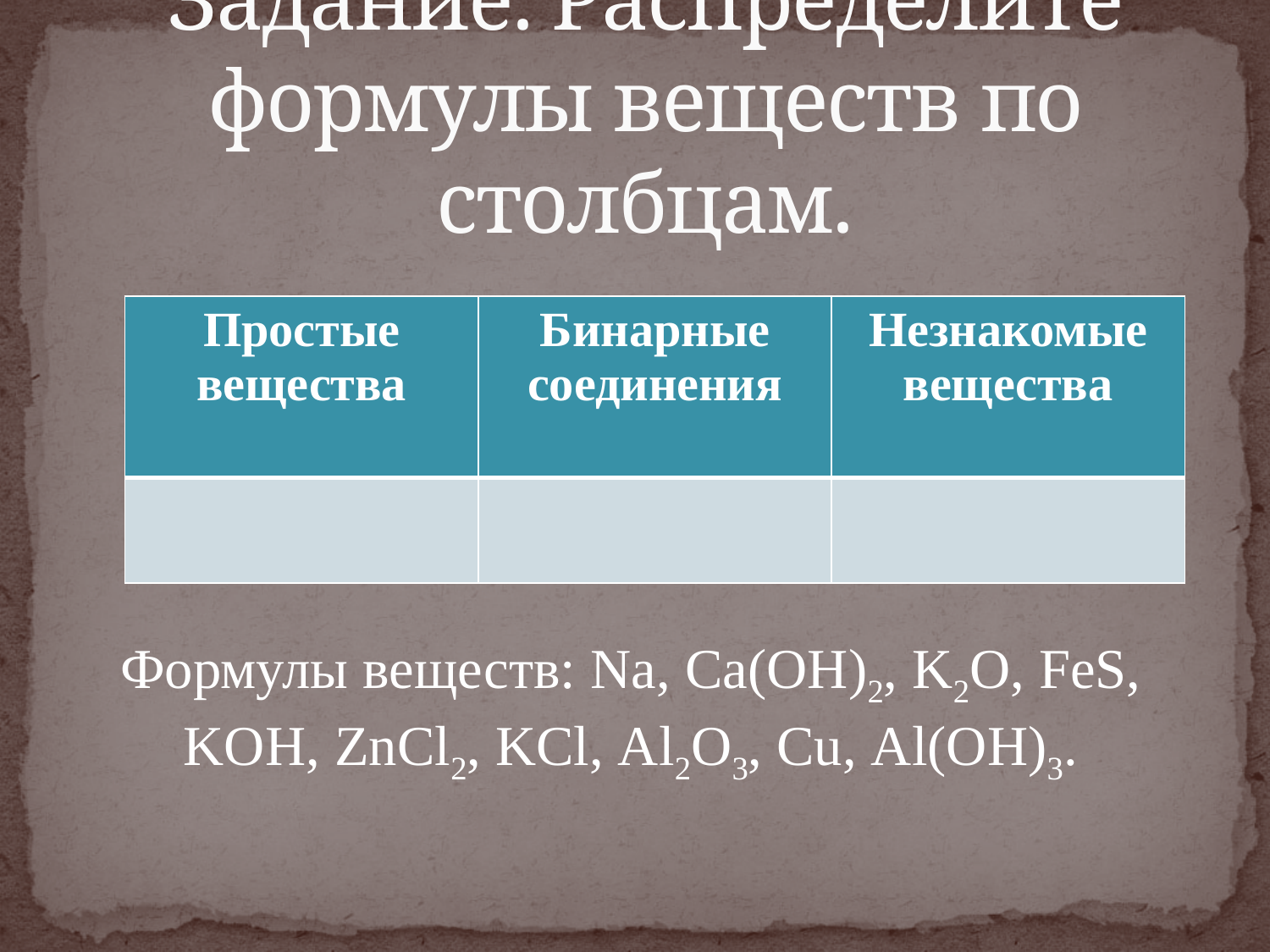

# Задание. Распределите формулы веществ по столбцам.
| Простые вещества | Бинарные соединения | Незнакомые вещества |
| --- | --- | --- |
|  |  |  |
Формулы веществ: Na, Ca(OH)2, K2O, FeS, KOH, ZnCl2, KCl, Al2O3, Cu, Al(OH)3.